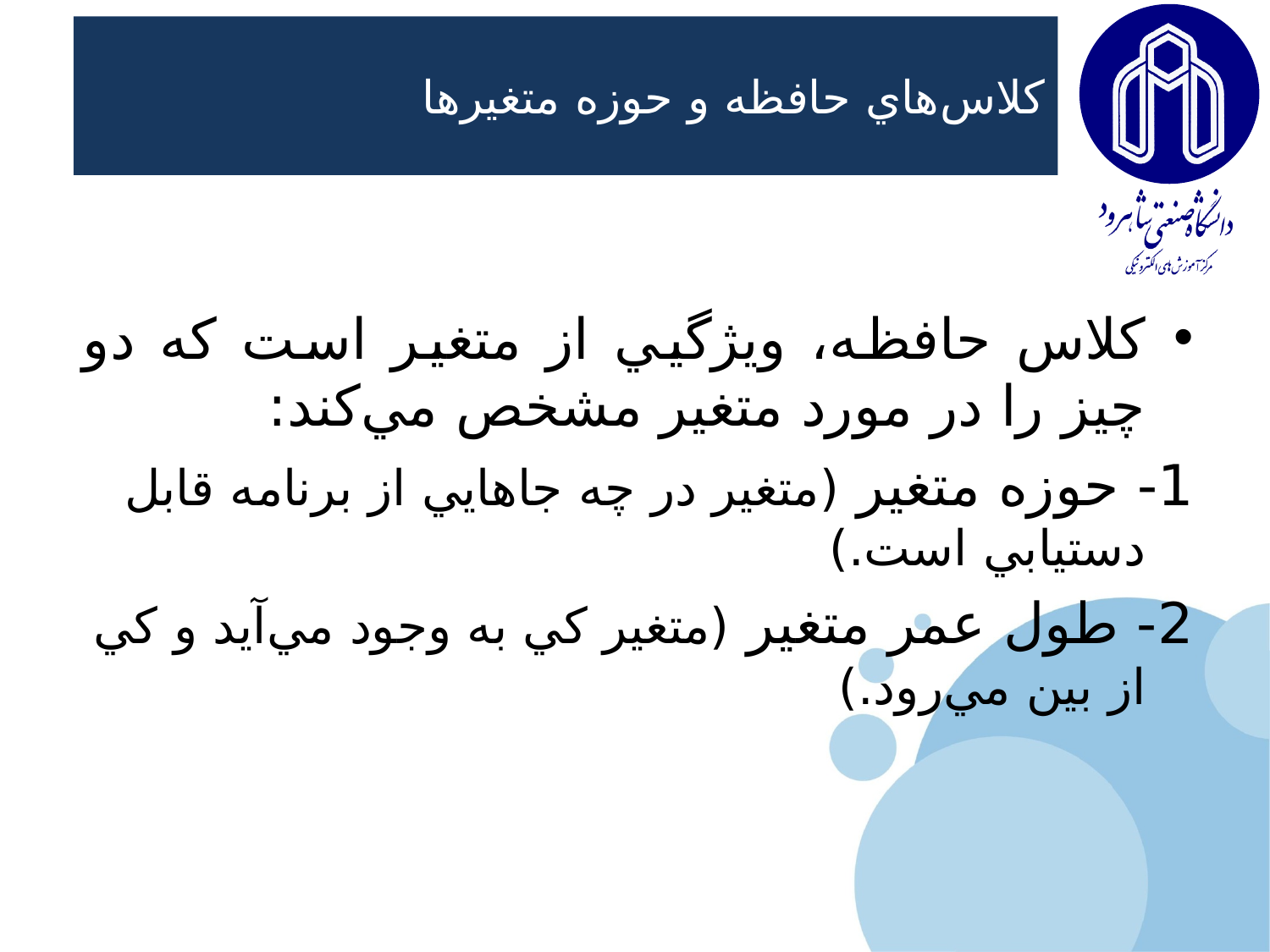

# کلاس‌هاي حافظه و حوزه متغيرها
کلاس حافظه، ويژگيي از متغير است که دو چيز را در مورد متغير مشخص مي‌کند:
1- حوزه متغير (متغير در چه جاهايي از برنامه قابل دستيابي است.)
2- طول عمر متغير (متغير کي به وجود مي‌آيد و کي از بين مي‌رود.)